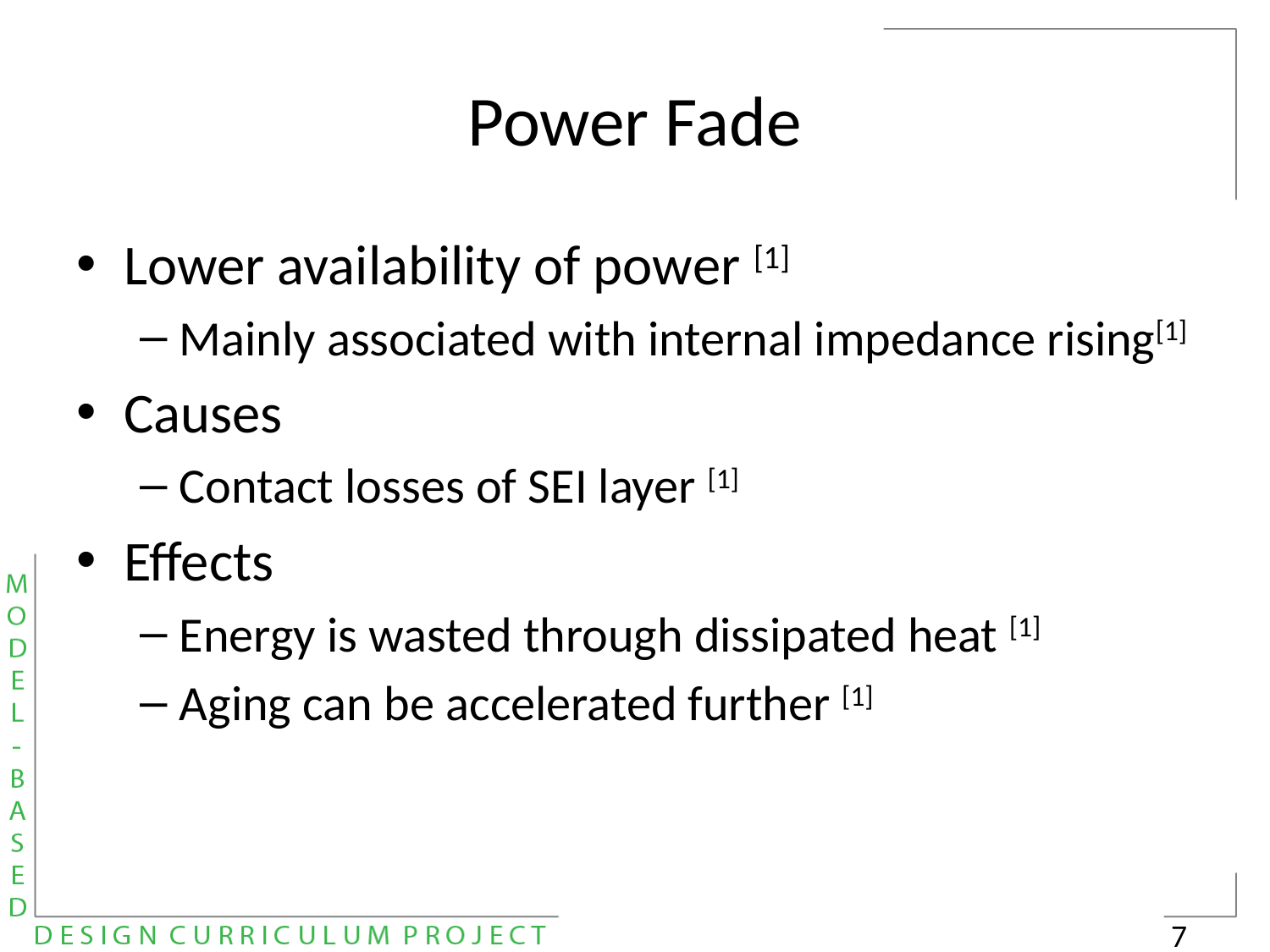

# Power Fade
Lower availability of power [1]
Mainly associated with internal impedance rising[1]
Causes
Contact losses of SEI layer [1]
Effects
Energy is wasted through dissipated heat [1]
Aging can be accelerated further [1]